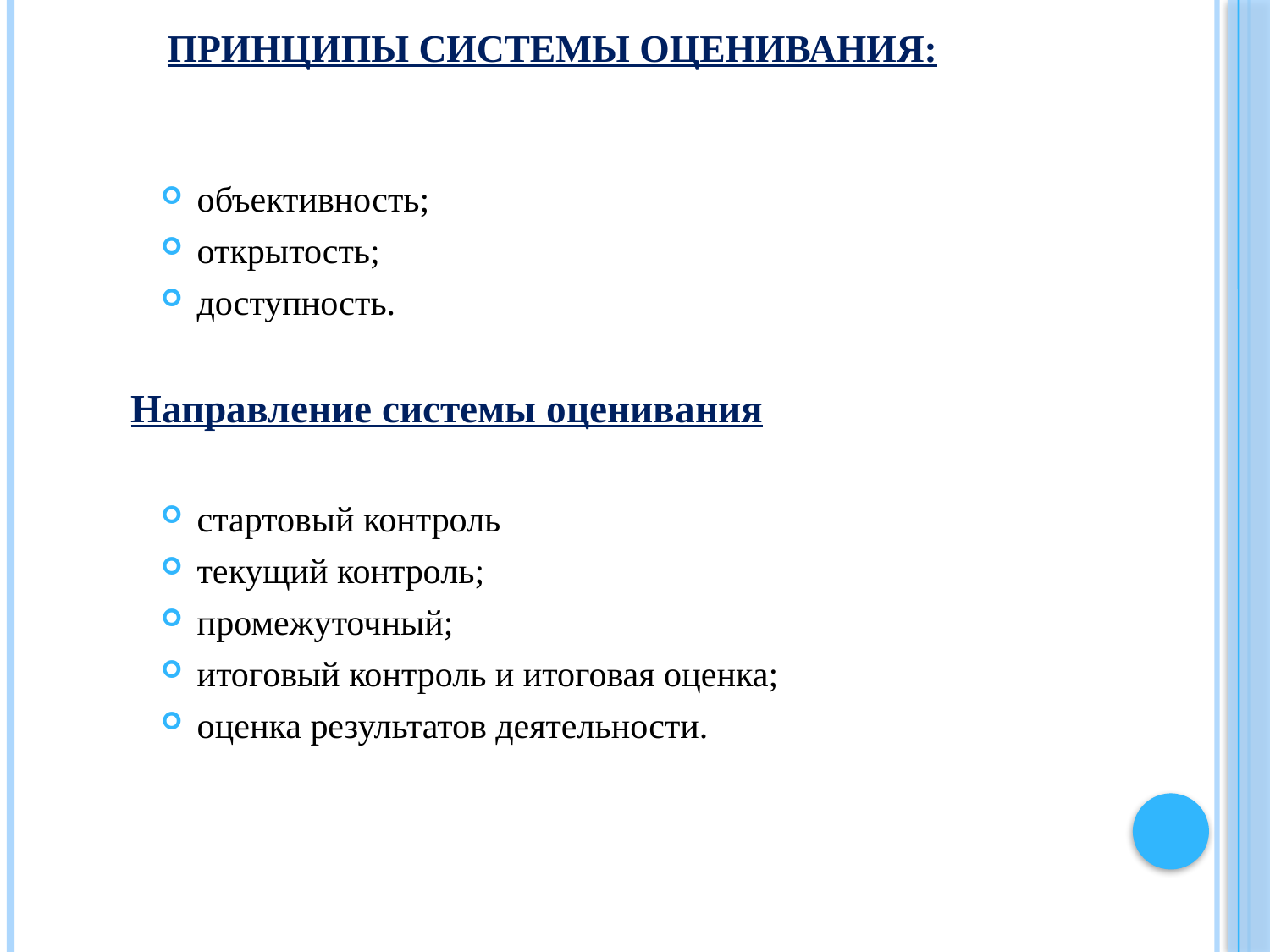

# Принципы системы оценивания:

объективность;
открытость;
доступность.

 Направление системы оценивания

стартовый контроль
текущий контроль;
промежуточный;
итоговый контроль и итоговая оценка;
оценка результатов деятельности.